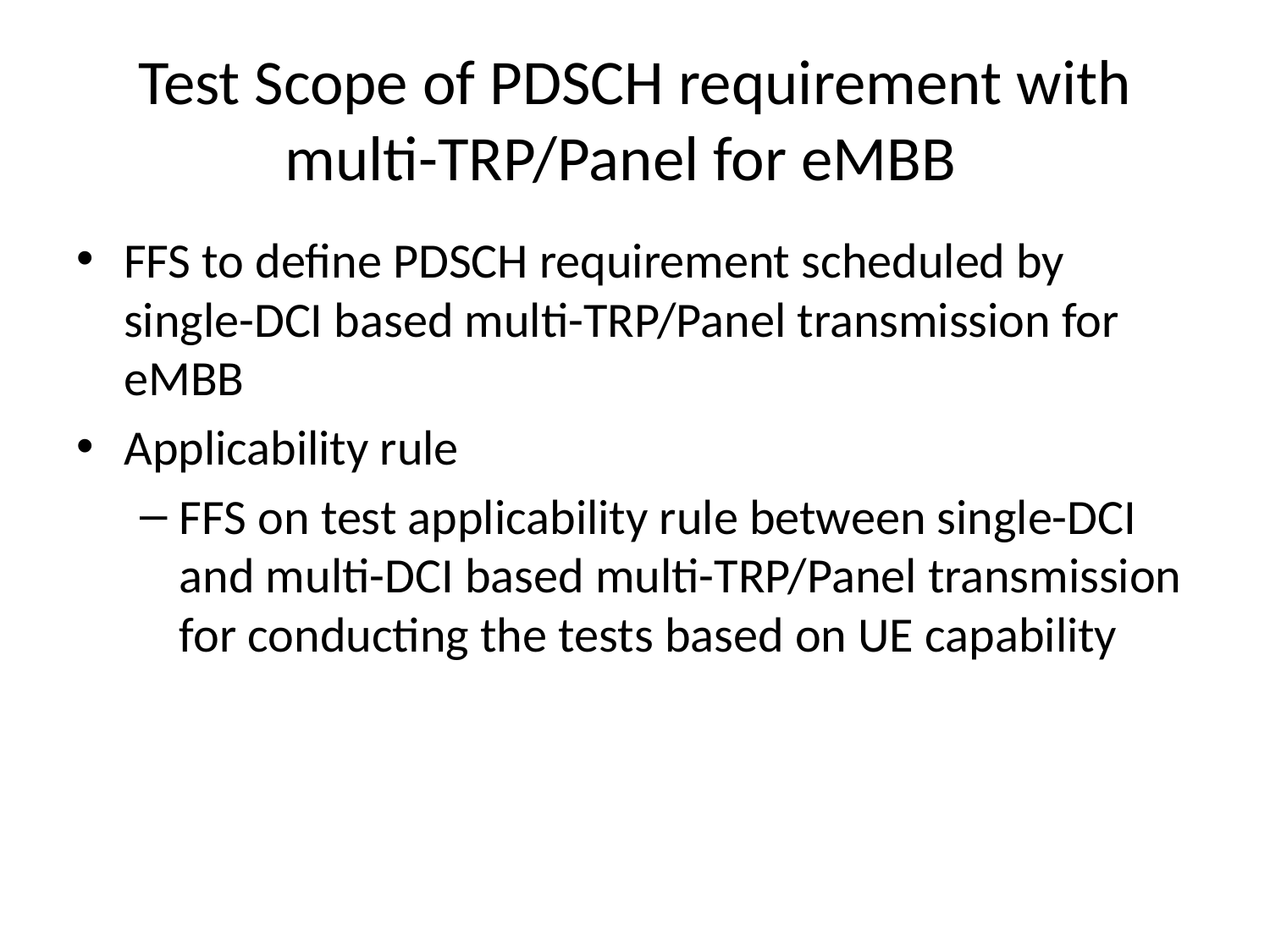

# Test Scope of PDSCH requirement with multi-TRP/Panel for eMBB
FFS to define PDSCH requirement scheduled by single-DCI based multi-TRP/Panel transmission for eMBB
Applicability rule
FFS on test applicability rule between single-DCI and multi-DCI based multi-TRP/Panel transmission for conducting the tests based on UE capability